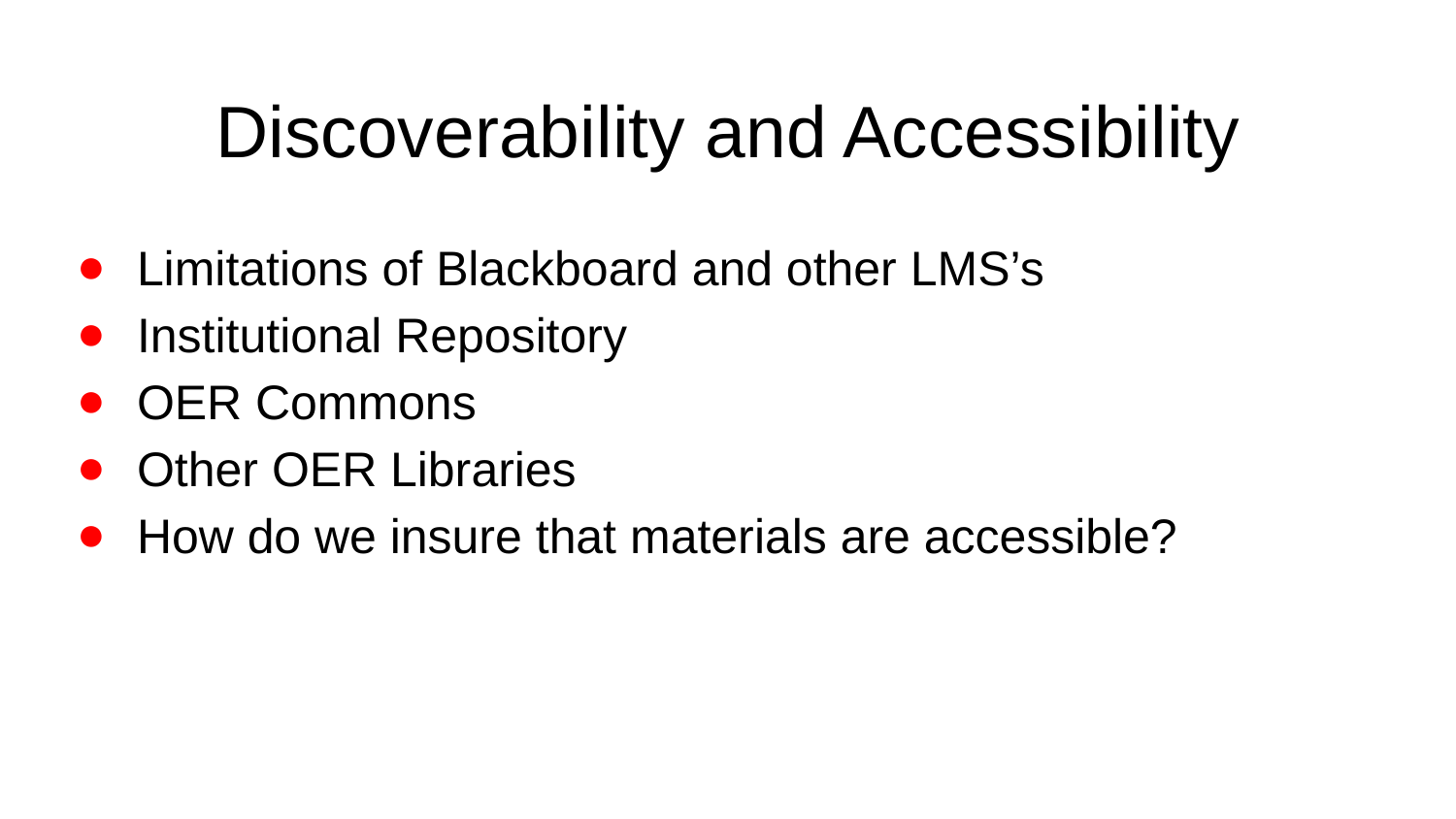

# Discoverability and Accessibility
Limitations of Blackboard and other LMS’s
Institutional Repository
OER Commons
Other OER Libraries
How do we insure that materials are accessible?